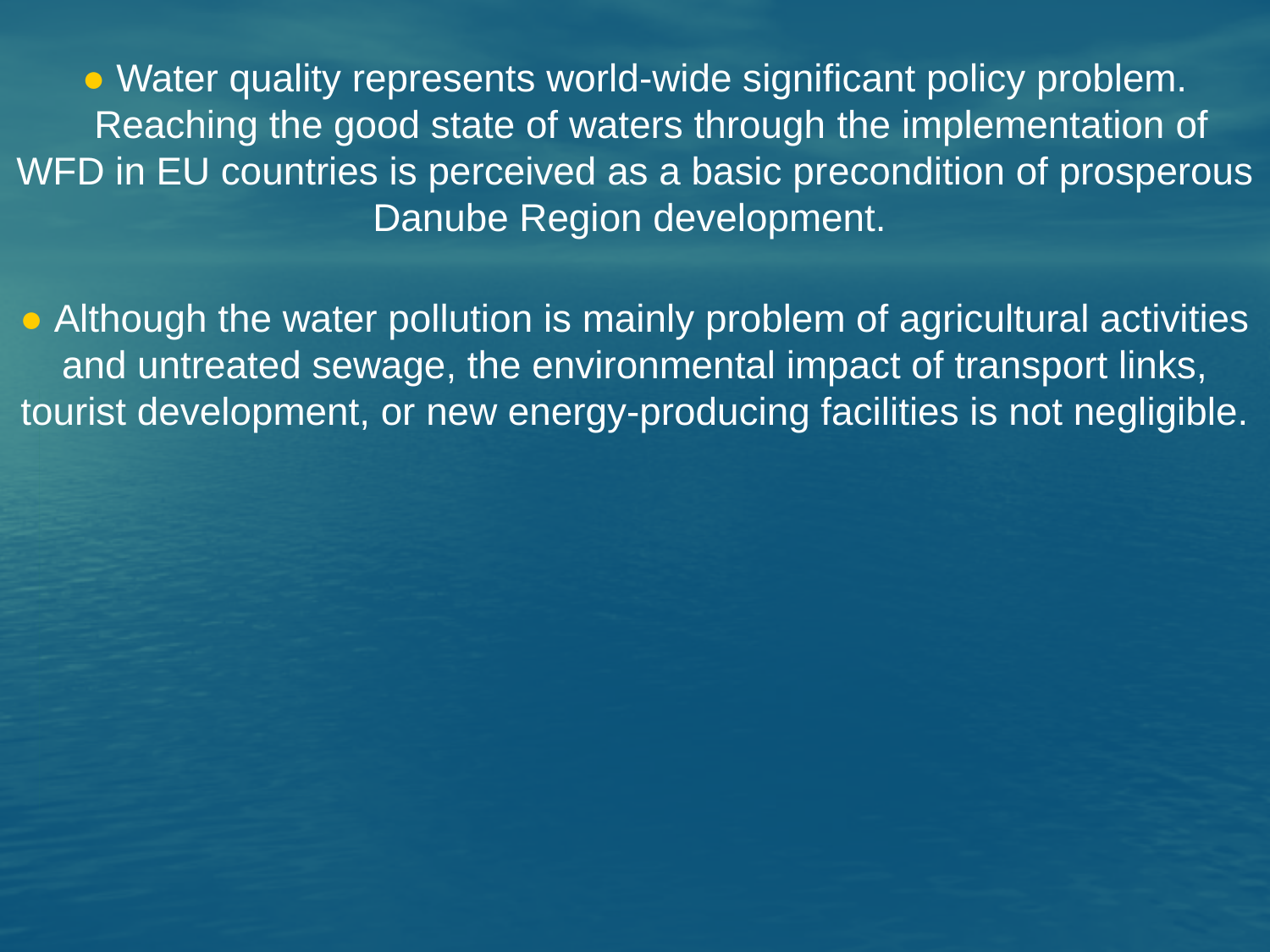

● Water quality represents world-wide significant policy problem.
   Reaching the good state of waters through the implementation of WFD in EU countries is perceived as a basic precondition of prosperous Danube Region development.

● Although the water pollution is mainly problem of agricultural activities and untreated sewage, the environmental impact of transport links, tourist development, or new energy-producing facilities is not negligible.